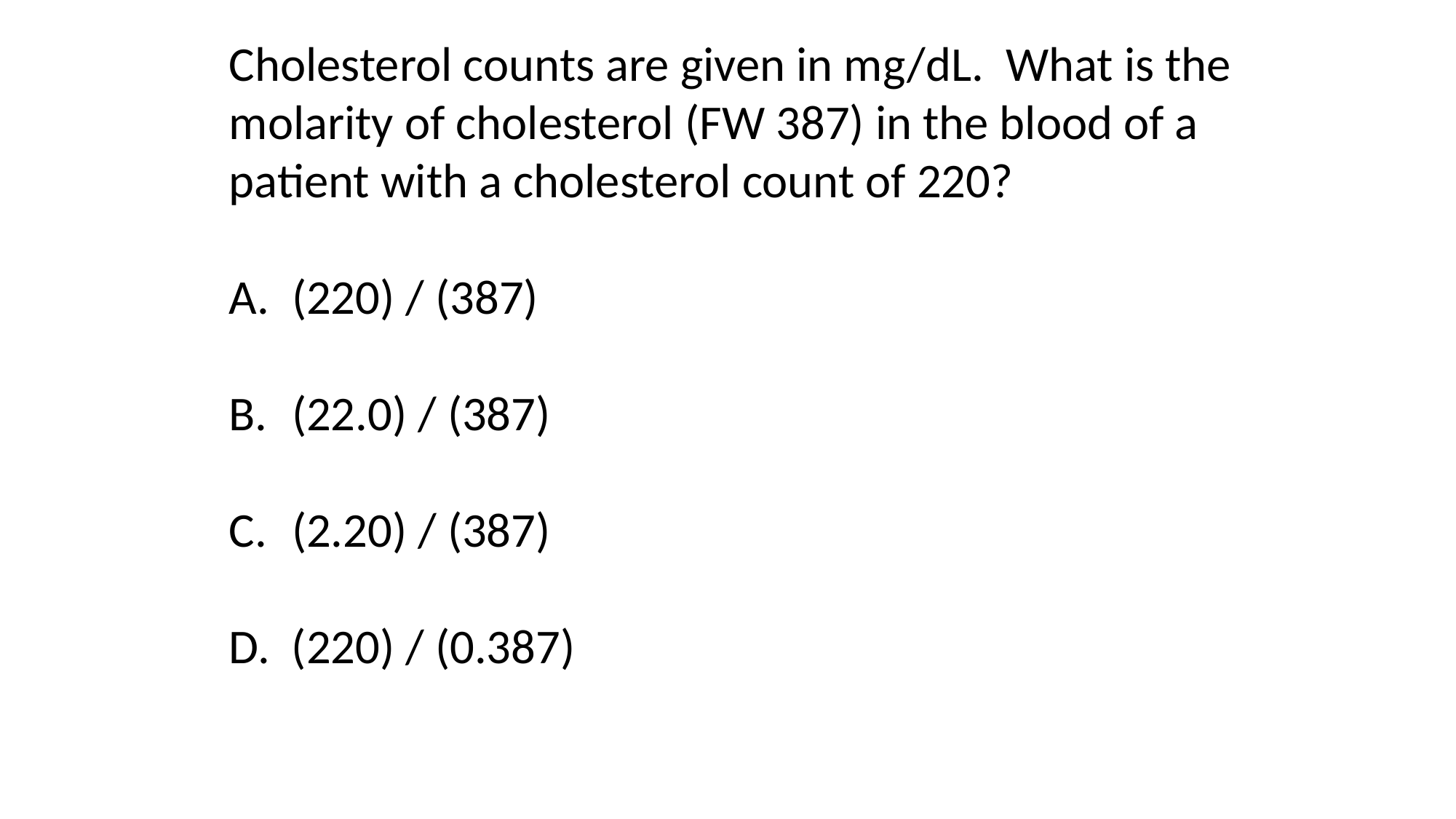

Cholesterol counts are given in mg/dL.  What is the molarity of cholesterol (FW 387) in the blood of a patient with a cholesterol count of 220?

  (220) / (387)

  (22.0) / (387)

  (2.20) / (387)

D.  (220) / (0.387)